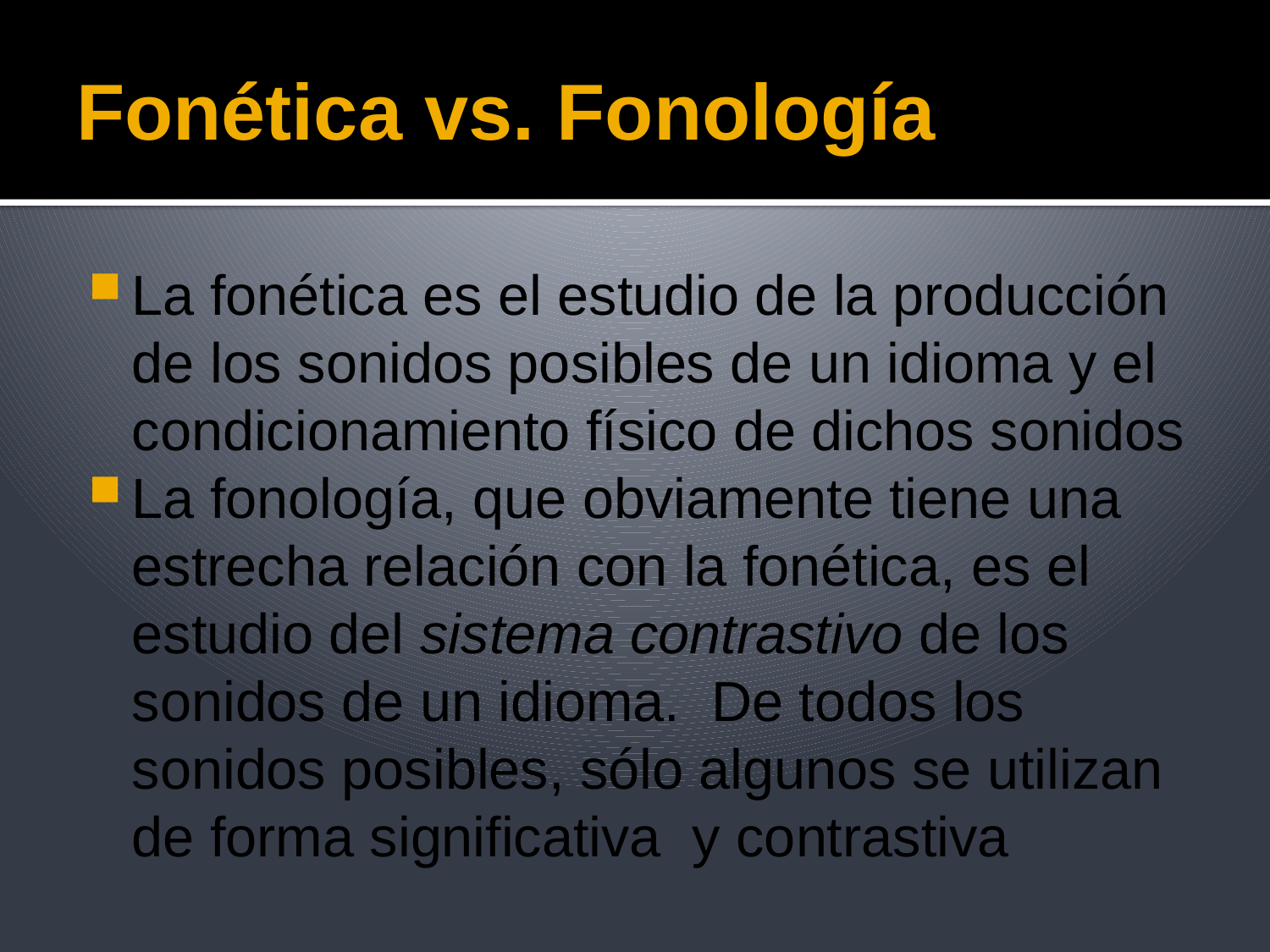

# Fonética vs. Fonología
La fonética es el estudio de la producción de los sonidos posibles de un idioma y el condicionamiento físico de dichos sonidos
La fonología, que obviamente tiene una estrecha relación con la fonética, es el estudio del sistema contrastivo de los sonidos de un idioma.  De todos los sonidos posibles, sólo algunos se utilizan de forma significativa  y contrastiva